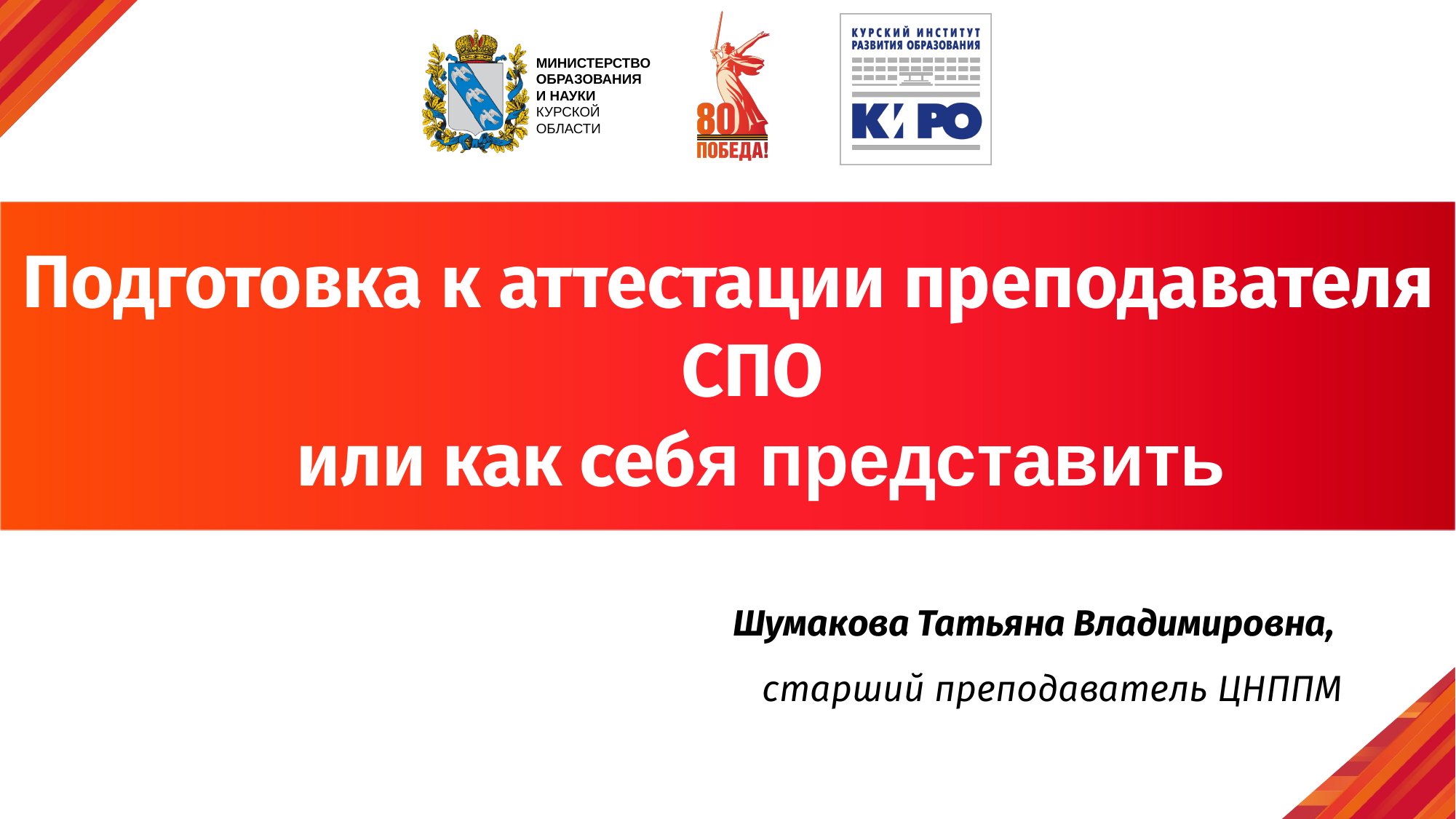

# Подготовка к аттестации преподавателя СПО или как себя представить
Шумакова Татьяна Владимировна,
старший преподаватель ЦНППМ